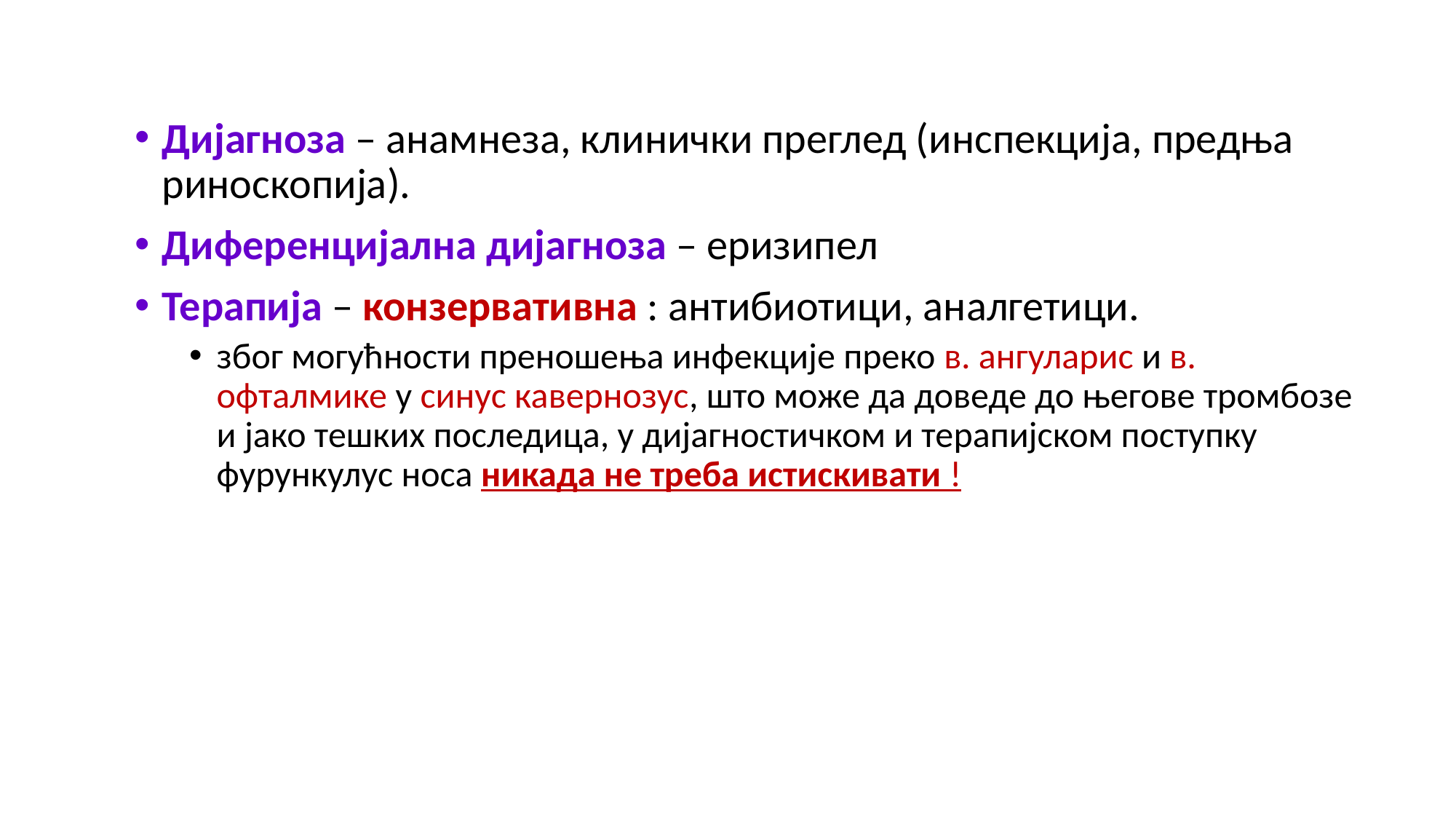

Дијагноза – анамнеза, клинички преглед (инспекција, предња риноскопија).
Диференцијална дијагноза – еризипел
Терапија – конзервативна : антибиотици, аналгетици.
због могућности преношења инфекције преко в. ангуларис и в. офталмике у синус кавернозус, што може да доведе до његове тромбозе и јако тешких последица, у дијагностичком и терапијском поступку фурункулус носа никада не треба истискивати !